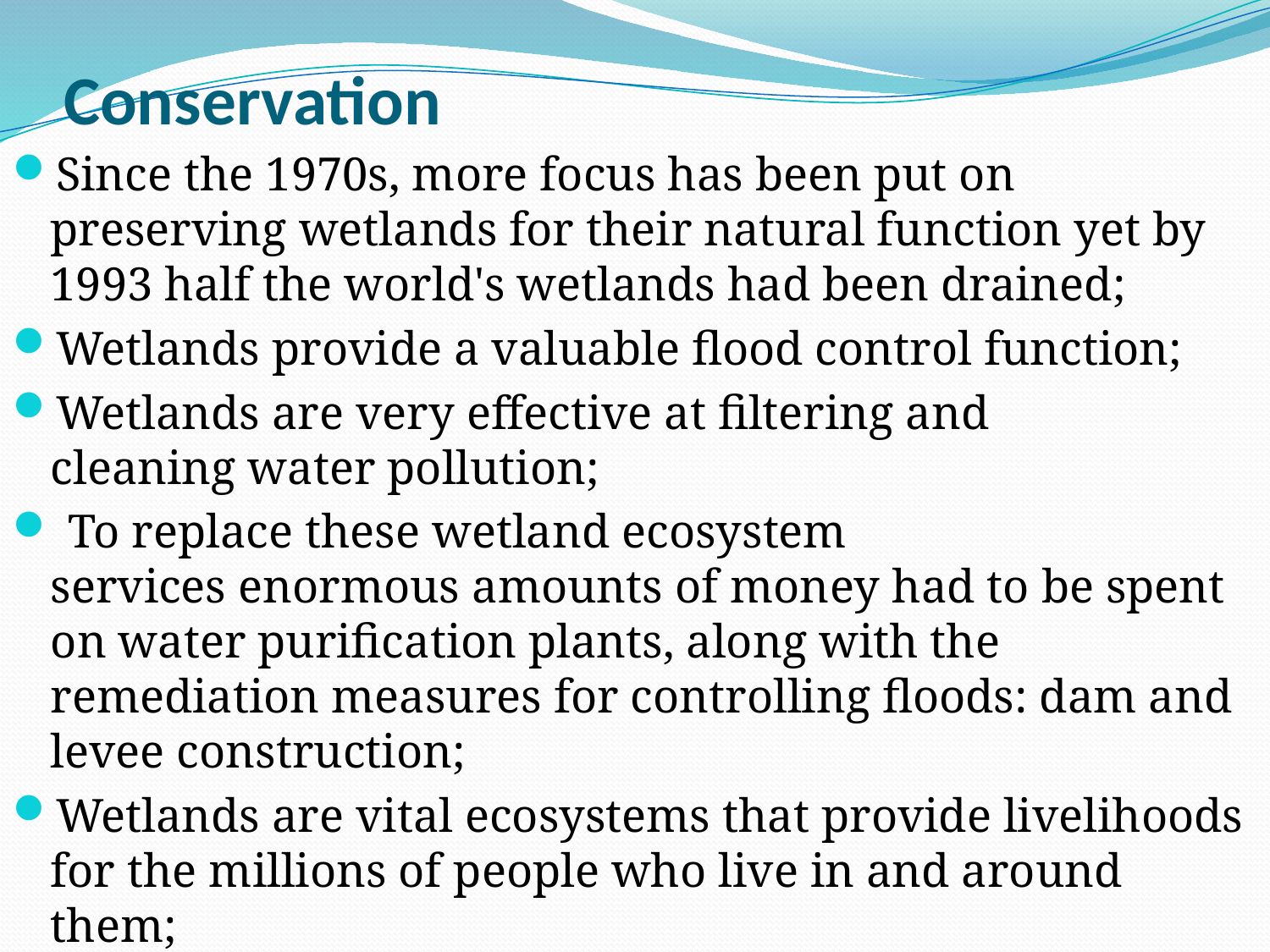

# Conservation
Since the 1970s, more focus has been put on preserving wetlands for their natural function yet by 1993 half the world's wetlands had been drained;
Wetlands provide a valuable flood control function;
Wetlands are very effective at filtering and cleaning water pollution;
 To replace these wetland ecosystem services enormous amounts of money had to be spent on water purification plants, along with the remediation measures for controlling floods: dam and levee construction;
Wetlands are vital ecosystems that provide livelihoods for the millions of people who live in and around them;